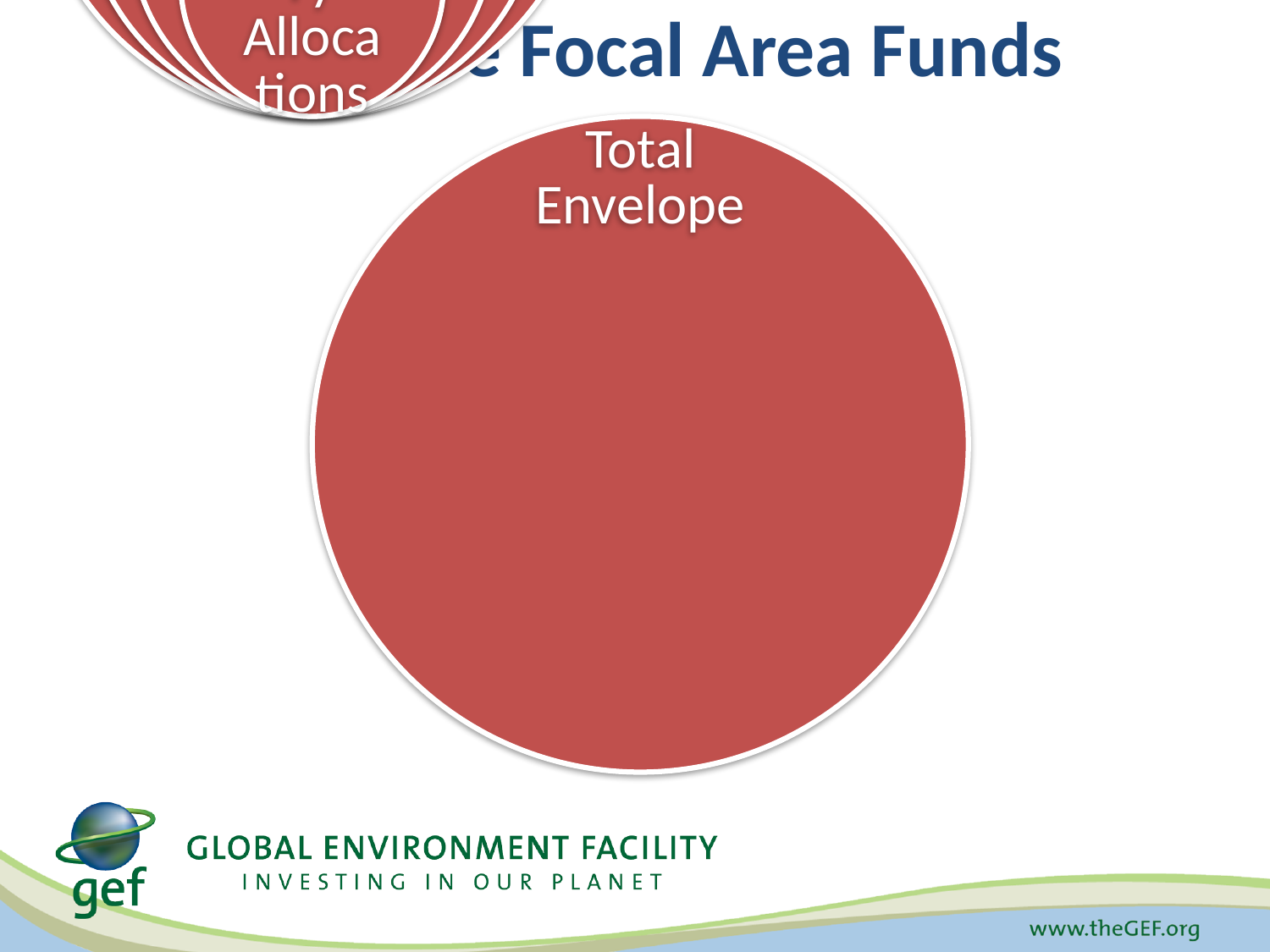

# Available Focal Area Funds
Total Envelope